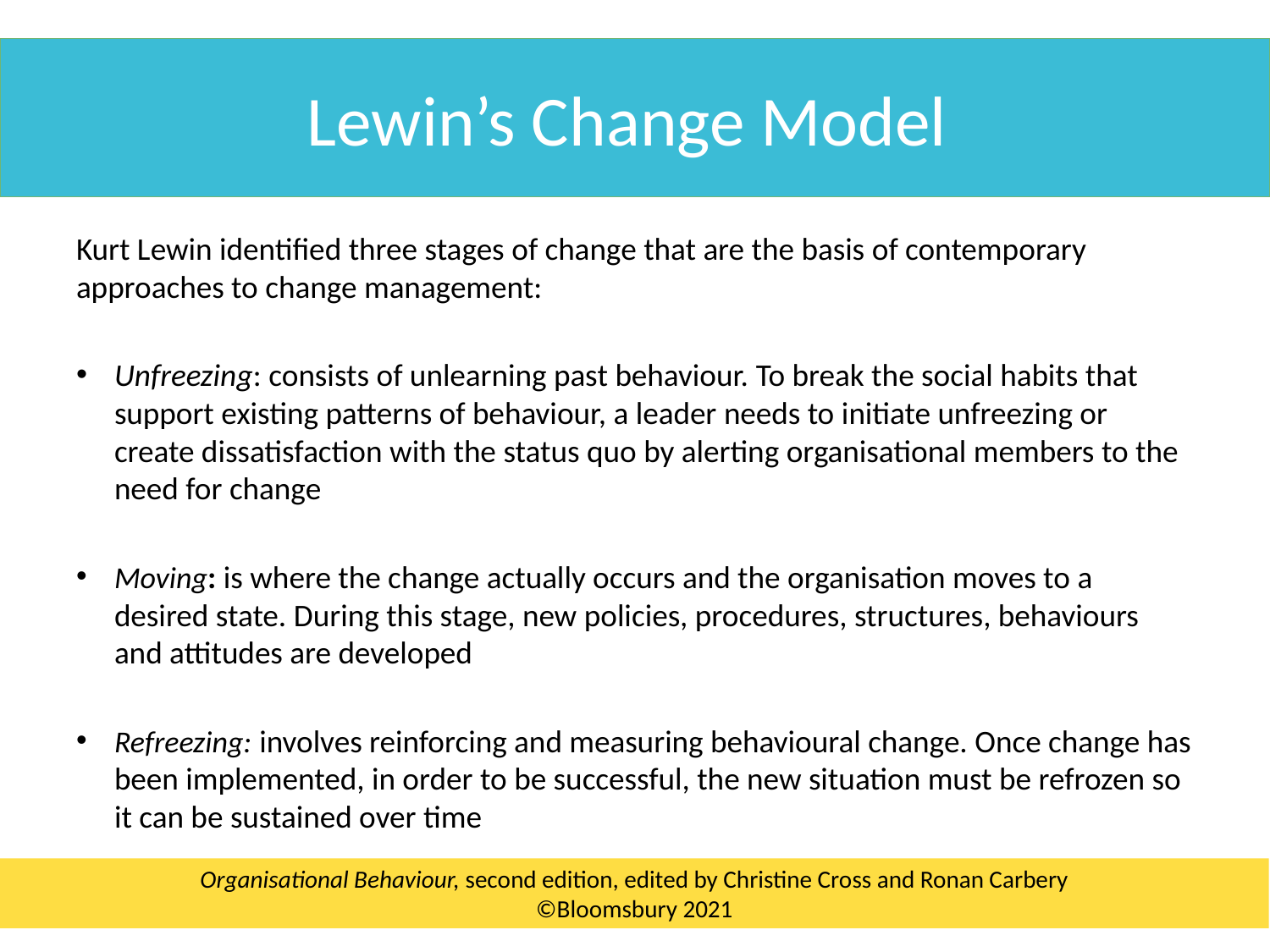

Lewin’s Change Model
Kurt Lewin identified three stages of change that are the basis of contemporary approaches to change management:

Unfreezing: consists of unlearning past behaviour. To break the social habits that support existing patterns of behaviour, a leader needs to initiate unfreezing or create dissatisfaction with the status quo by alerting organisational members to the need for change

Moving: is where the change actually occurs and the organisation moves to a desired state. During this stage, new policies, procedures, structures, behaviours and attitudes are developed

Refreezing: involves reinforcing and measuring behavioural change. Once change has been implemented, in order to be successful, the new situation must be refrozen so it can be sustained over time